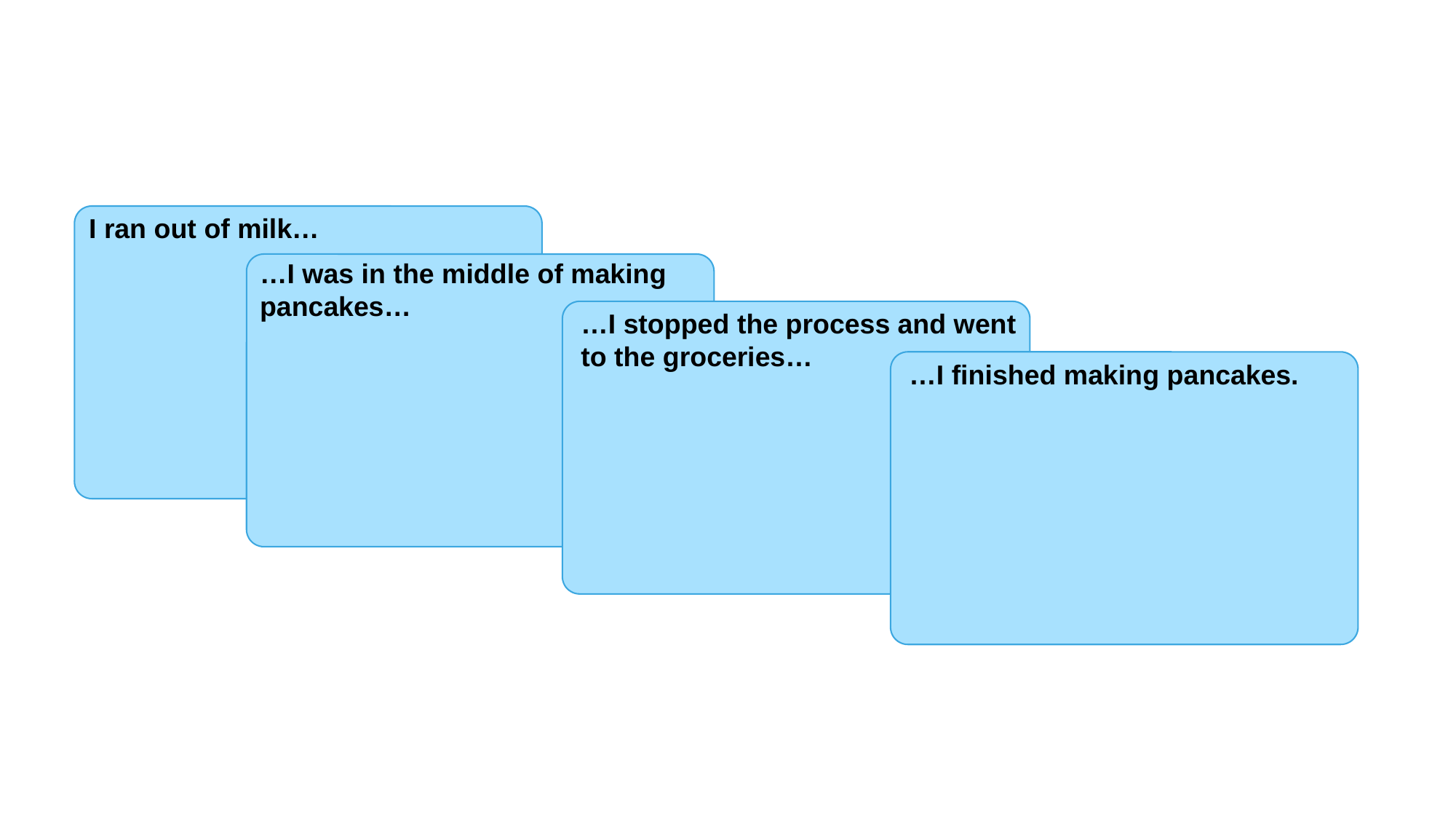

I ran out of milk…
…I was in the middle of making
pancakes…

…I stopped the process and went
to the groceries…

…I finished making pancakes.
Horizontal Flow

S

C

C

R
Vertical Flow
Vertical Flow
Vertical Flow
Vertical Flow